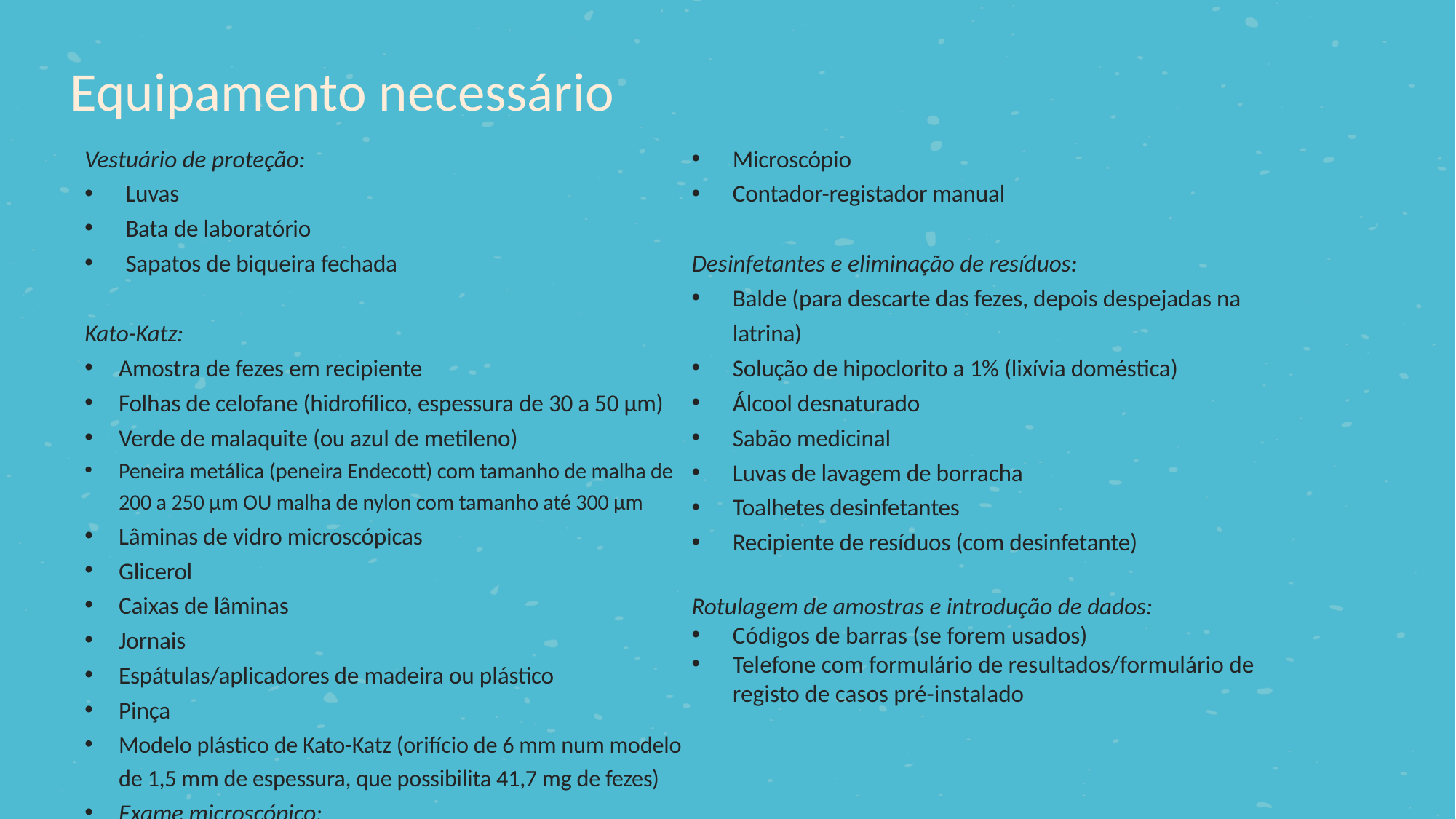

Equipamento necessário
Vestuário de proteção:
Luvas
Bata de laboratório
Sapatos de biqueira fechada

Kato-Katz:
Amostra de fezes em recipiente
Folhas de celofane (hidrofílico, espessura de 30 a 50 µm)
Verde de malaquite (ou azul de metileno)
Peneira metálica (peneira Endecott) com tamanho de malha de 200 a 250 µm OU malha de nylon com tamanho até 300 µm
Lâminas de vidro microscópicas
Glicerol
Caixas de lâminas
Jornais
Espátulas/aplicadores de madeira ou plástico
Pinça
Modelo plástico de Kato-Katz (orifício de 6 mm num modelo de 1,5 mm de espessura, que possibilita 41,7 mg de fezes)
Exame microscópico:
Microscópio
Contador-registador manual

Desinfetantes e eliminação de resíduos:
Balde (para descarte das fezes, depois despejadas na latrina)
Solução de hipoclorito a 1% (lixívia doméstica)
Álcool desnaturado
Sabão medicinal
Luvas de lavagem de borracha
Toalhetes desinfetantes
Recipiente de resíduos (com desinfetante)

Rotulagem de amostras e introdução de dados:
Códigos de barras (se forem usados)
Telefone com formulário de resultados/formulário de registo de casos pré-instalado